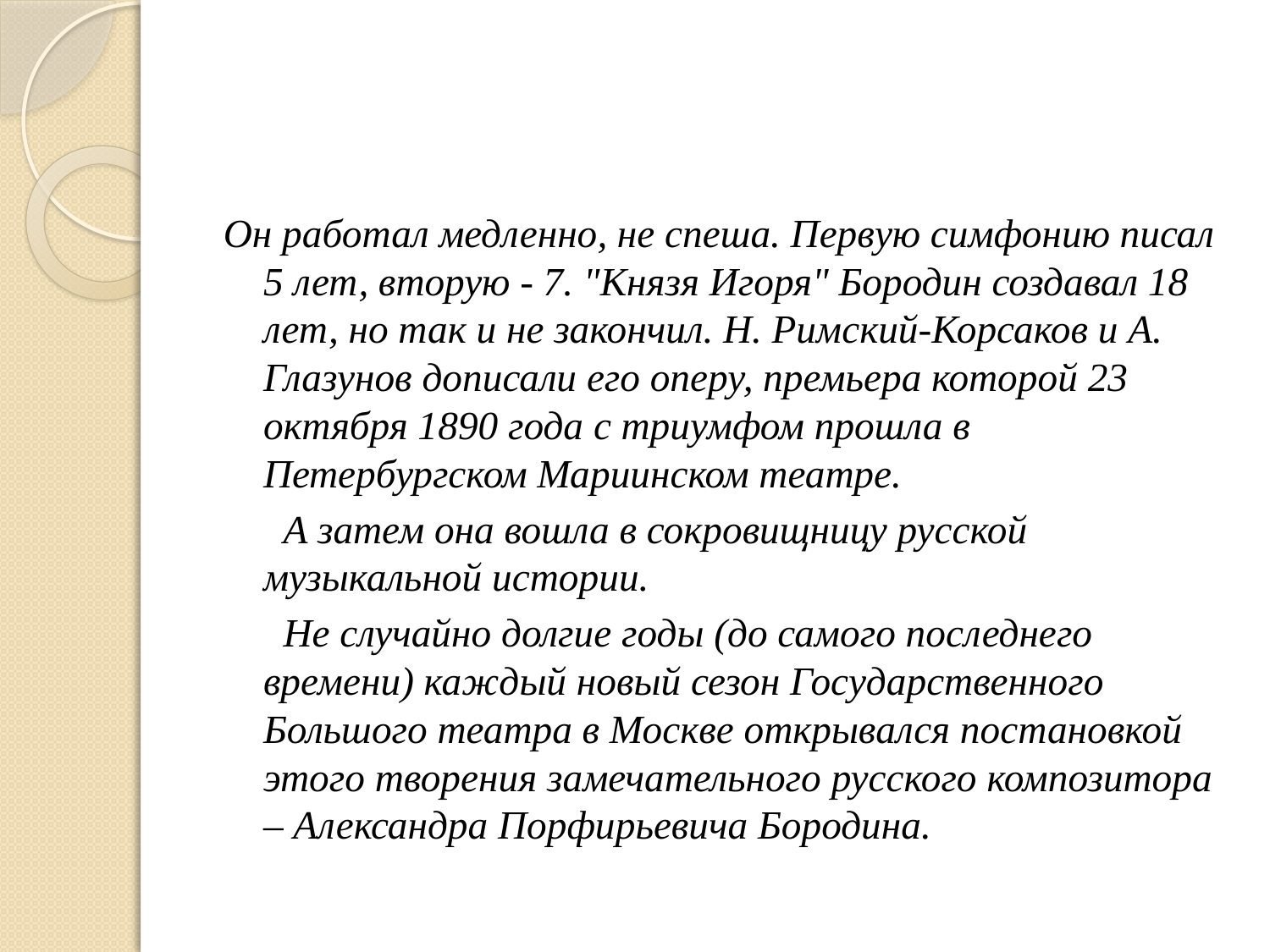

Он работал медленно, не спеша. Первую симфонию писал 5 лет, вторую - 7. "Князя Игоря" Бородин создавал 18 лет, но так и не закончил. Н. Римский-Корсаков и А. Глазунов дописали его оперу, премьера которой 23 октября 1890 года с триумфом прошла в Петербургском Мариинском театре.
      А затем она вошла в сокровищницу русской музыкальной истории.
      Не случайно долгие годы (до самого последнего времени) каждый новый сезон Государственного Большого театра в Москве открывался постановкой этого творения замечательного русского композитора – Александра Порфирьевича Бородина.